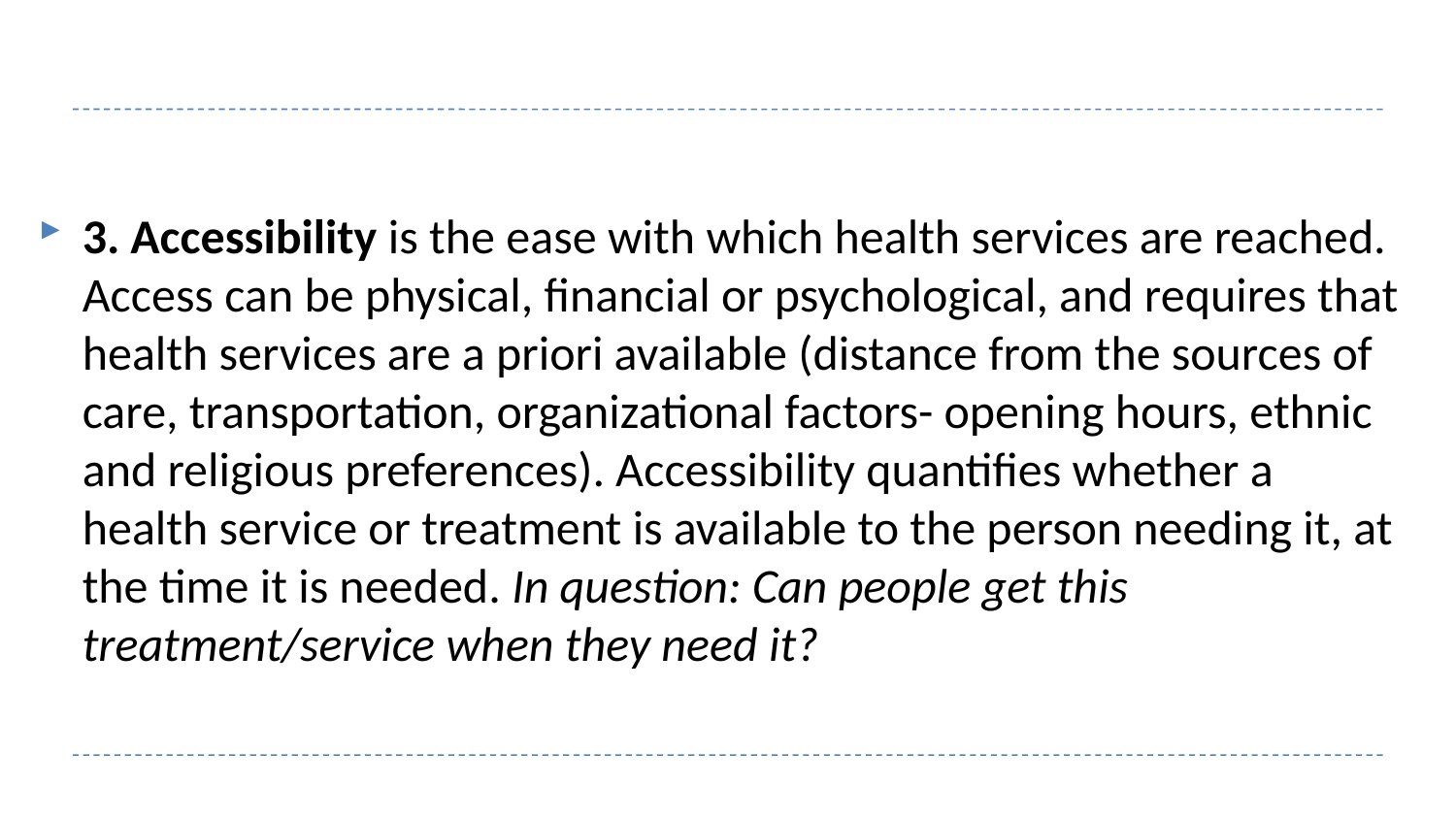

#

3. Accessibility is the ease with which health services are reached. Access can be physical, financial or psychological, and requires that health services are a priori available (distance from the sources of care, transportation, organizational factors- opening hours, ethnic and religious preferences). Accessibility quantifies whether a health service or treatment is available to the person needing it, at the time it is needed. In question: Can people get this treatment/service when they need it?